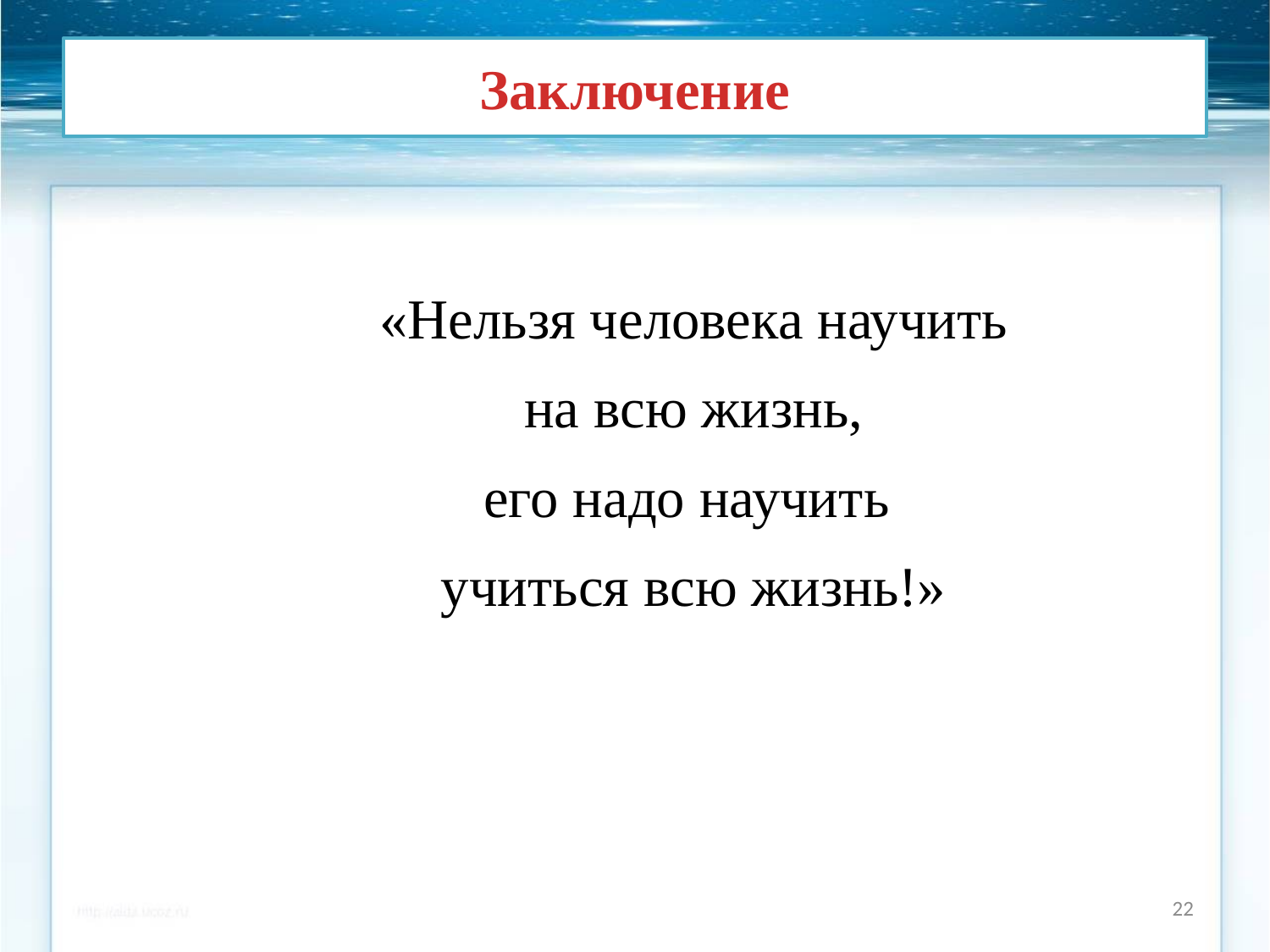

# Заключение
«Нельзя человека научить
 на всю жизнь,
его надо научить
учиться всю жизнь!»
22